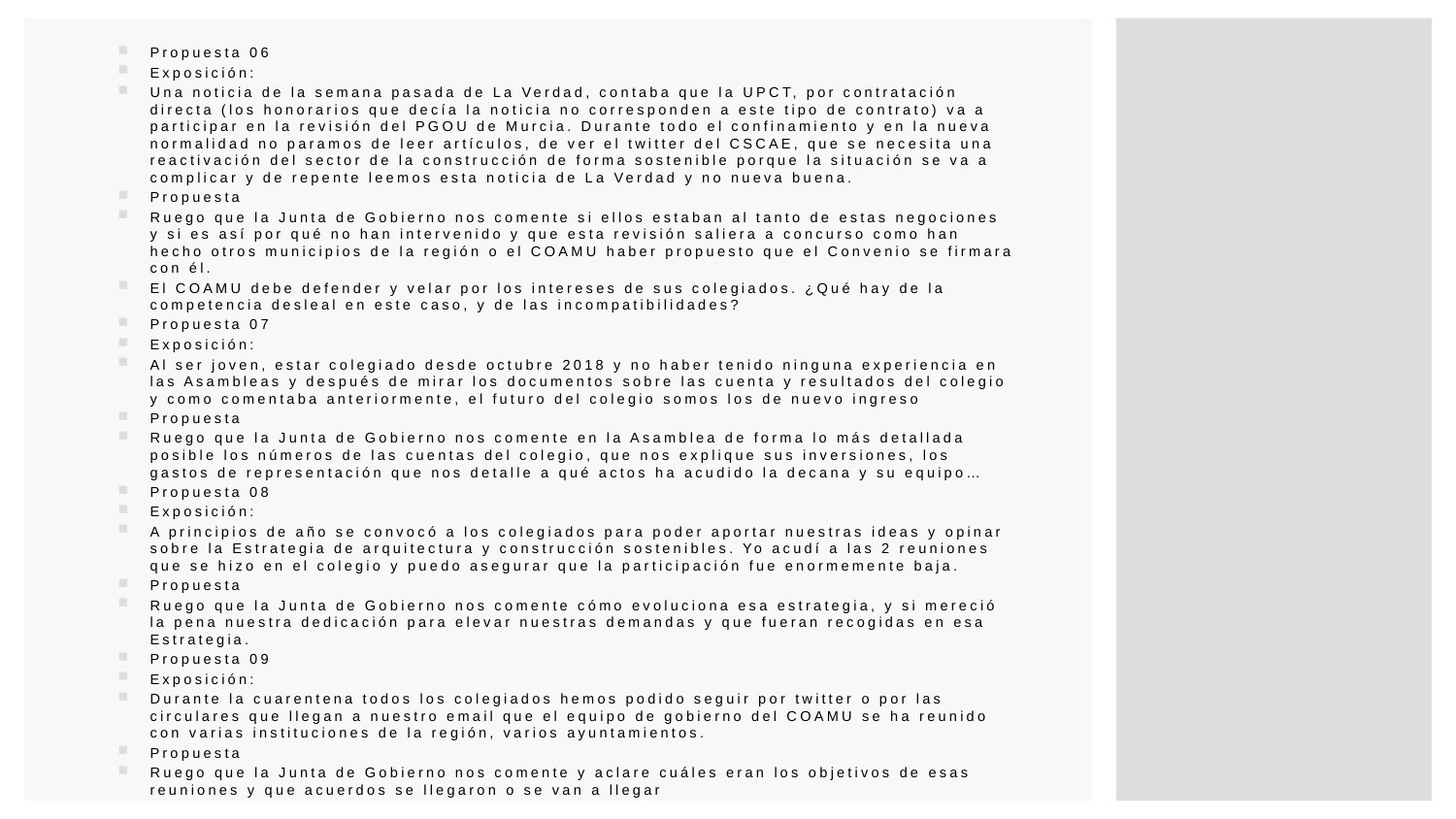

Propuesta 06
Exposición:
Una noticia de la semana pasada de La Verdad, contaba que la UPCT, por contratación directa (los honorarios que decía la noticia no corresponden a este tipo de contrato) va a participar en la revisión del PGOU de Murcia. Durante todo el confinamiento y en la nueva normalidad no paramos de leer artículos, de ver el twitter del CSCAE, que se necesita una reactivación del sector de la construcción de forma sostenible porque la situación se va a complicar y de repente leemos esta noticia de La Verdad y no nueva buena.
Propuesta
Ruego que la Junta de Gobierno nos comente si ellos estaban al tanto de estas negociones y si es así por qué no han intervenido y que esta revisión saliera a concurso como han hecho otros municipios de la región o el COAMU haber propuesto que el Convenio se firmara con él.
El COAMU debe defender y velar por los intereses de sus colegiados. ¿Qué hay de la competencia desleal en este caso, y de las incompatibilidades?
Propuesta 07
Exposición:
Al ser joven, estar colegiado desde octubre 2018 y no haber tenido ninguna experiencia en las Asambleas y después de mirar los documentos sobre las cuenta y resultados del colegio y como comentaba anteriormente, el futuro del colegio somos los de nuevo ingreso
Propuesta
Ruego que la Junta de Gobierno nos comente en la Asamblea de forma lo más detallada posible los números de las cuentas del colegio, que nos explique sus inversiones, los gastos de representación que nos detalle a qué actos ha acudido la decana y su equipo…
Propuesta 08
Exposición:
A principios de año se convocó a los colegiados para poder aportar nuestras ideas y opinar sobre la Estrategia de arquitectura y construcción sostenibles. Yo acudí a las 2 reuniones que se hizo en el colegio y puedo asegurar que la participación fue enormemente baja.
Propuesta
Ruego que la Junta de Gobierno nos comente cómo evoluciona esa estrategia, y si mereció la pena nuestra dedicación para elevar nuestras demandas y que fueran recogidas en esa Estrategia.
Propuesta 09
Exposición:
Durante la cuarentena todos los colegiados hemos podido seguir por twitter o por las circulares que llegan a nuestro email que el equipo de gobierno del COAMU se ha reunido con varias instituciones de la región, varios ayuntamientos.
Propuesta
Ruego que la Junta de Gobierno nos comente y aclare cuáles eran los objetivos de esas reuniones y que acuerdos se llegaron o se van a llegar
#